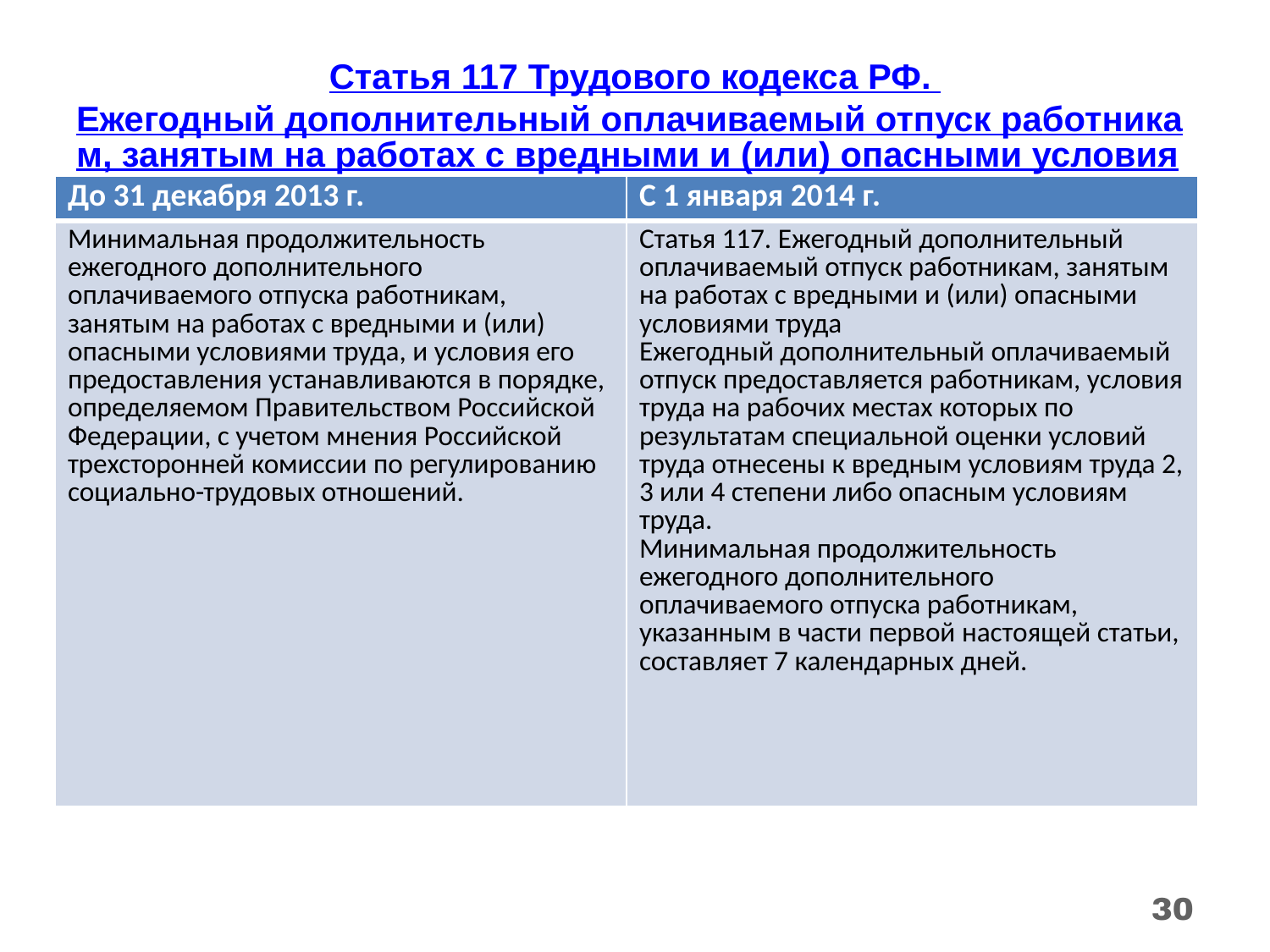

# Статья 117 Трудового кодекса РФ. Ежегодный дополнительный оплачиваемый отпуск работникам, занятым на работах с вредными и (или) опасными условиями труда
| До 31 декабря 2013 г. | С 1 января 2014 г. |
| --- | --- |
| Минимальная продолжительность ежегодного дополнительного оплачиваемого отпуска работникам, занятым на работах с вредными и (или) опасными условиями труда, и условия его предоставления устанавливаются в порядке, определяемом Правительством Российской Федерации, с учетом мнения Российской трехсторонней комиссии по регулированию социально-трудовых отношений. | Статья 117. Ежегодный дополнительный оплачиваемый отпуск работникам, занятым на работах с вредными и (или) опасными условиями труда Ежегодный дополнительный оплачиваемый отпуск предоставляется работникам, условия труда на рабочих местах которых по результатам специальной оценки условий труда отнесены к вредным условиям труда 2, 3 или 4 степени либо опасным условиям труда. Минимальная продолжительность ежегодного дополнительного оплачиваемого отпуска работникам, указанным в части первой настоящей статьи, составляет 7 календарных дней. |
30